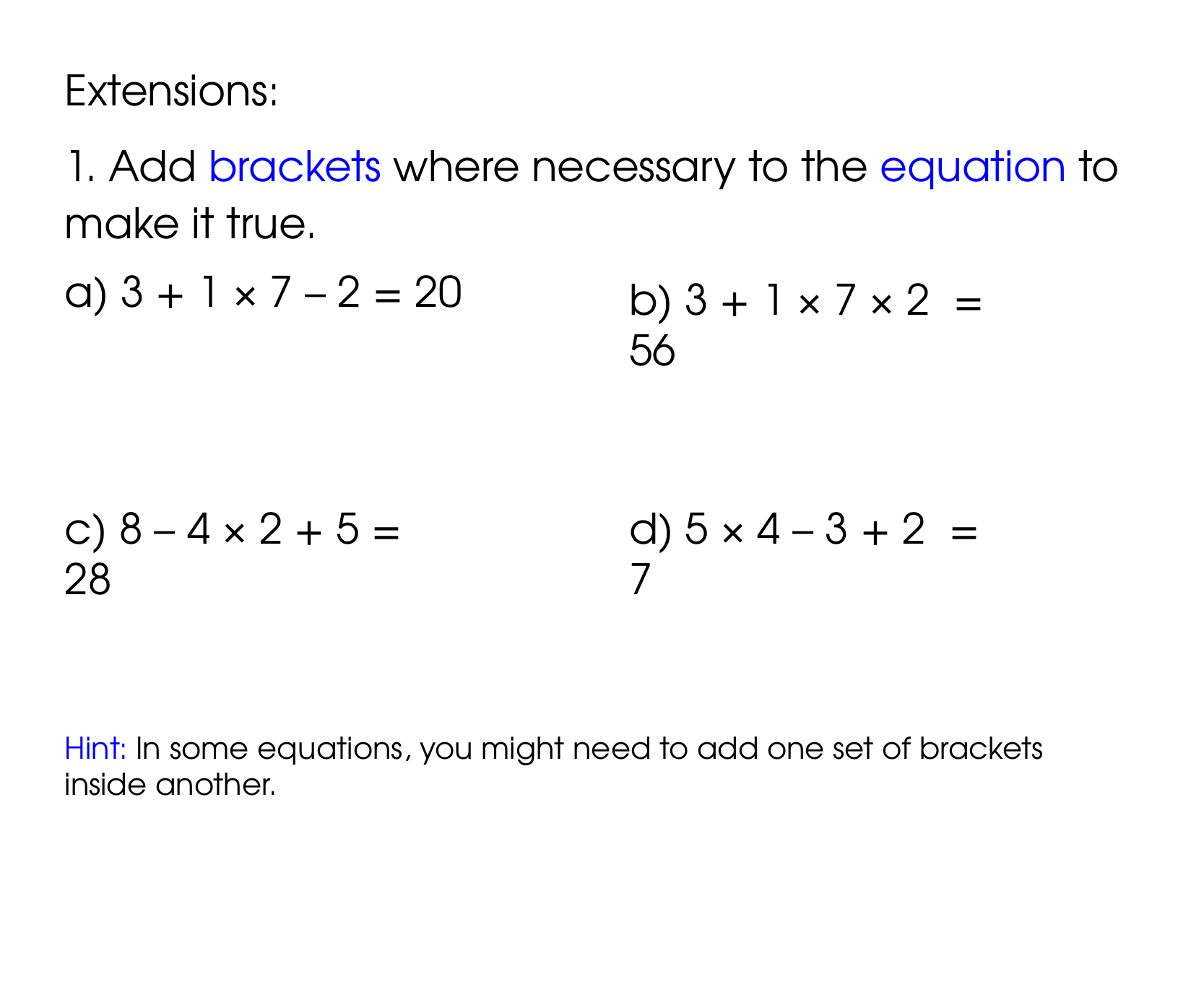

Extensions:
1. Add brackets where necessary to the equation to make it true.
a) 3 + 1 × 7 – 2 = 20
b) 3 + 1 × 7 × 2  = 56
c) 8 – 4 × 2 + 5 = 28
d) 5 × 4 – 3 + 2  = 7
Hint: In some equations, you might need to add one set of brackets inside another.